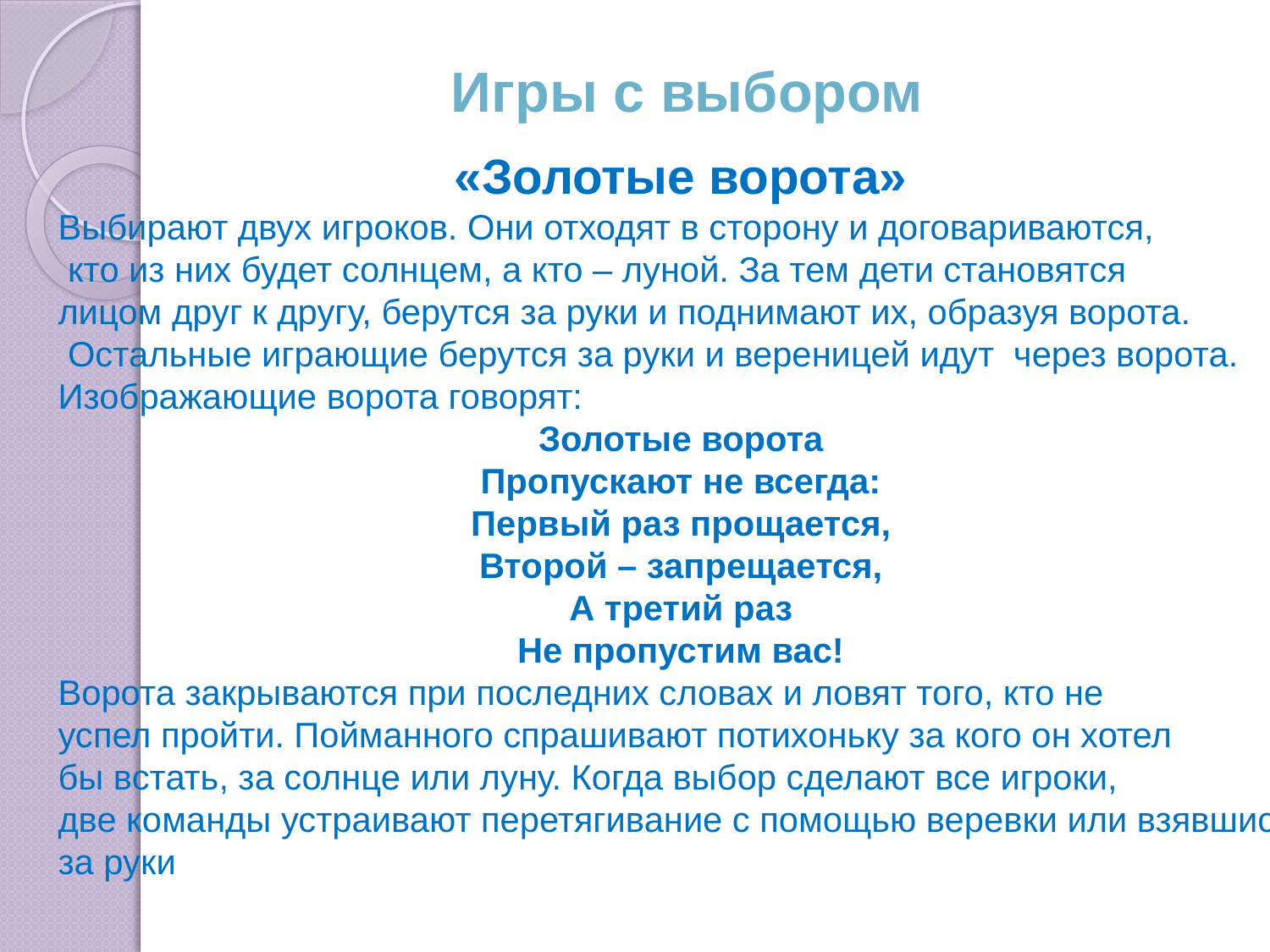

Игры с выбором
«Золотые ворота»
Выбирают двух игроков. Они отходят в сторону и договариваются,
 кто из них будет солнцем, а кто – луной. За тем дети становятся
лицом друг к другу, берутся за руки и поднимают их, образуя ворота.
 Остальные играющие берутся за руки и вереницей идут  через ворота.
Изображающие ворота говорят:
Золотые ворота
Пропускают не всегда:
Первый раз прощается,
Второй – запрещается,
А третий раз
Не пропустим вас!
Ворота закрываются при последних словах и ловят того, кто не
успел пройти. Пойманного спрашивают потихоньку за кого он хотел
бы встать, за солнце или луну. Когда выбор сделают все игроки,
две команды устраивают перетягивание с помощью веревки или взявшись
за руки